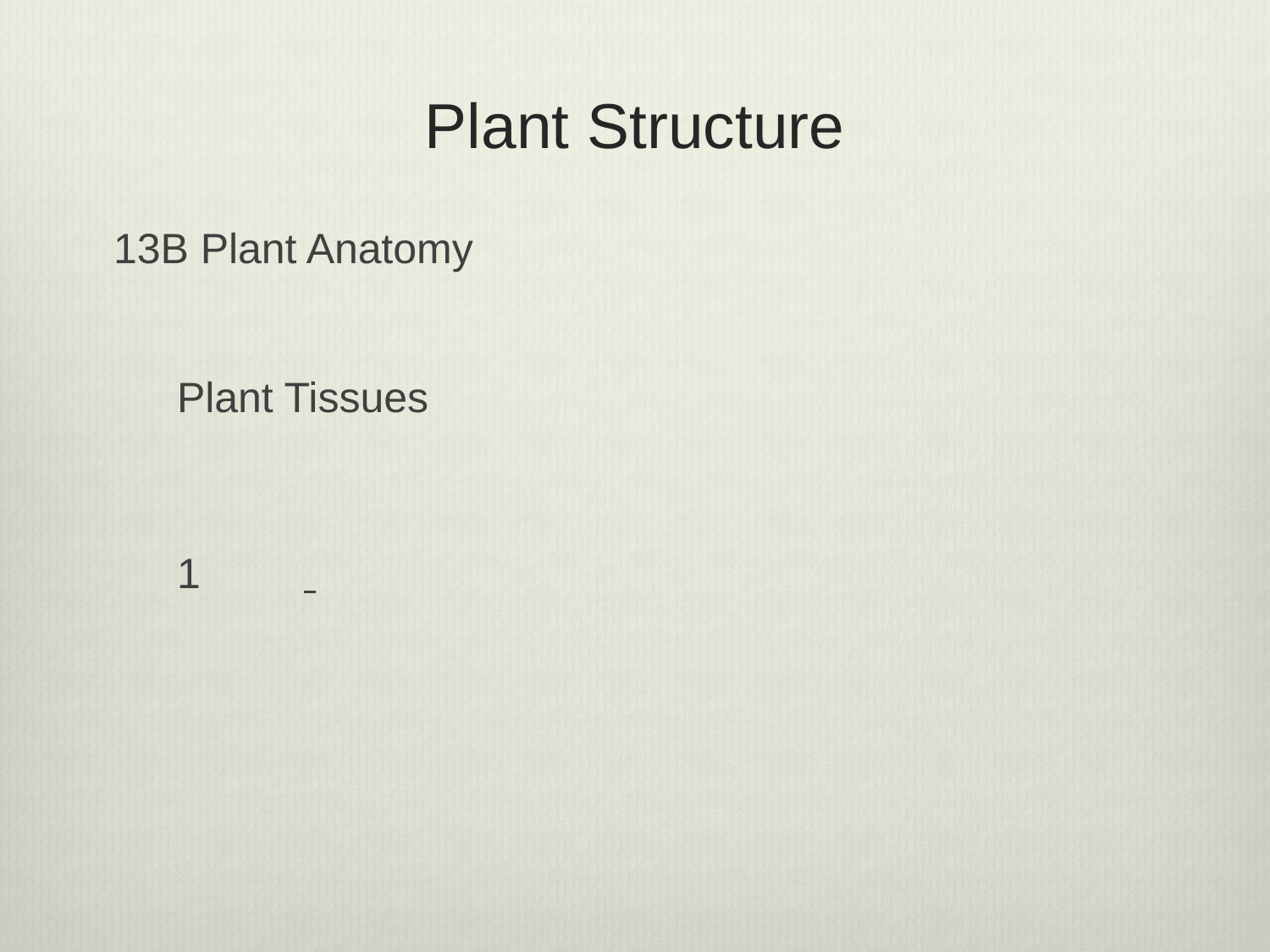

# Plant Structure
13B Plant Anatomy

	Plant Tissues

	1